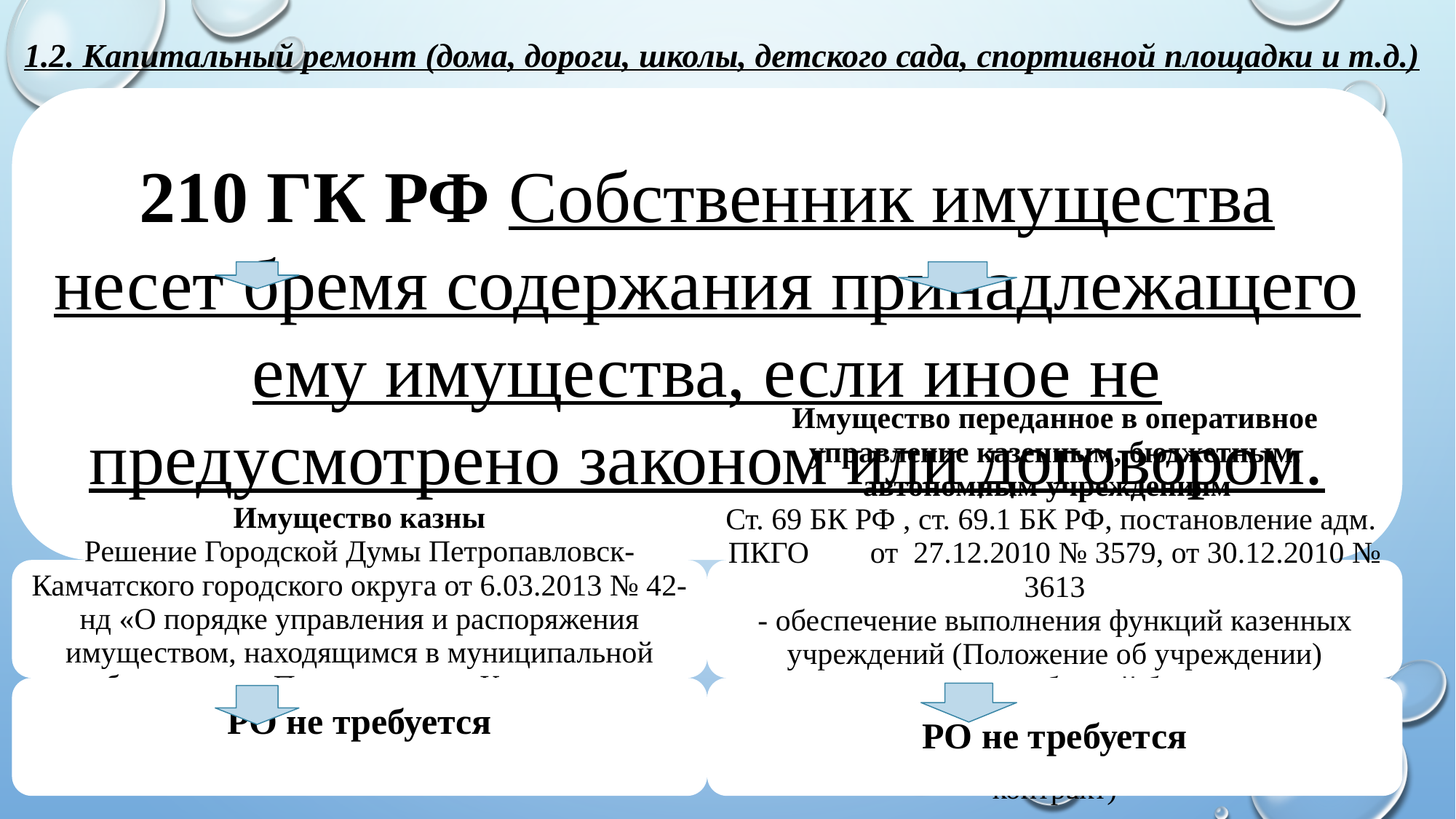

1.2. Капитальный ремонт (дома, дороги, школы, детского сада, спортивной площадки и т.д.)
Имущество казны
Решение Городской Думы Петропавловск-Камчатского городского округа от 6.03.2013 № 42-нд «О порядке управления и распоряжения имуществом, находящимся в муниципальной собственности Петропавловск-Камчатского городского округа»
РО не требуется
Ст. 69 БК РФ , ст. 69.1 БК РФ, постановление адм.  ПКГО        от  27.12.2010 № 3579, от 30.12.2010 № 3613
- обеспечение выполнения функций казенных учреждений (Положение об учреждении)
- предоставление субсидий бюджетным и автономным (в т.ч. иные) (соглашение)
- муниципальные закупки (муниципальный контракт)
РО не требуется

13